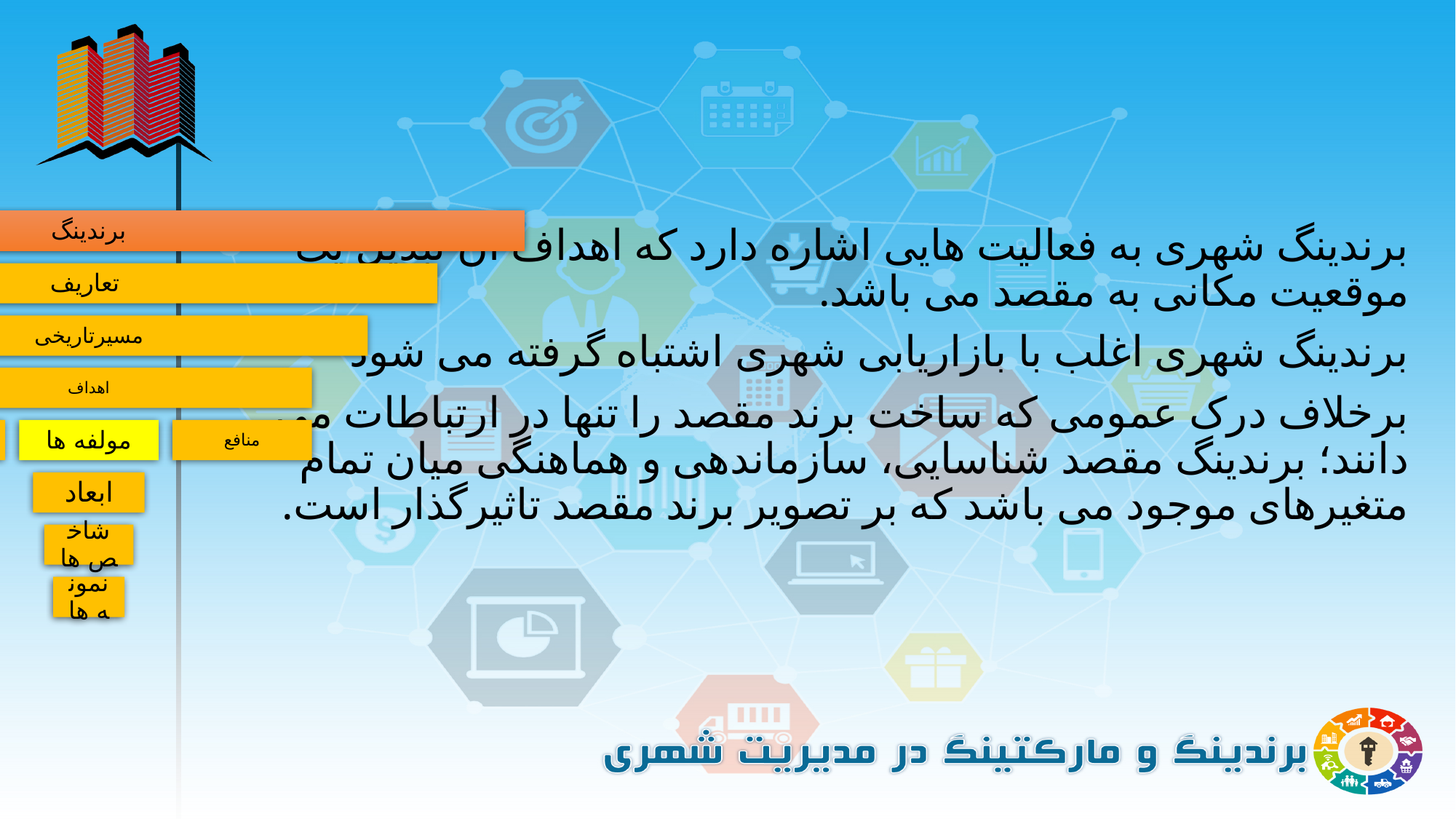

#
برندینگ
تعاریف
مسیرتاریخی
اهداف
مولفه ها
منافع
ابعاد
شاخص ها
نمونه ها
برندینگ شهری به فعالیت هایی اشاره دارد که اهداف آن تبدیل یک موقعیت مکانی به مقصد می باشد.
برندینگ شهری اغلب با بازاریابی شهری اشتباه گرفته می شود
برخلاف درک عمومی که ساخت برند مقصد را تنها در ارتباطات می دانند؛ برندینگ مقصد شناسایی، سازماندهی و هماهنگی میان تمام متغیرهای موجود می باشد که بر تصویر برند مقصد تاثیرگذار است.